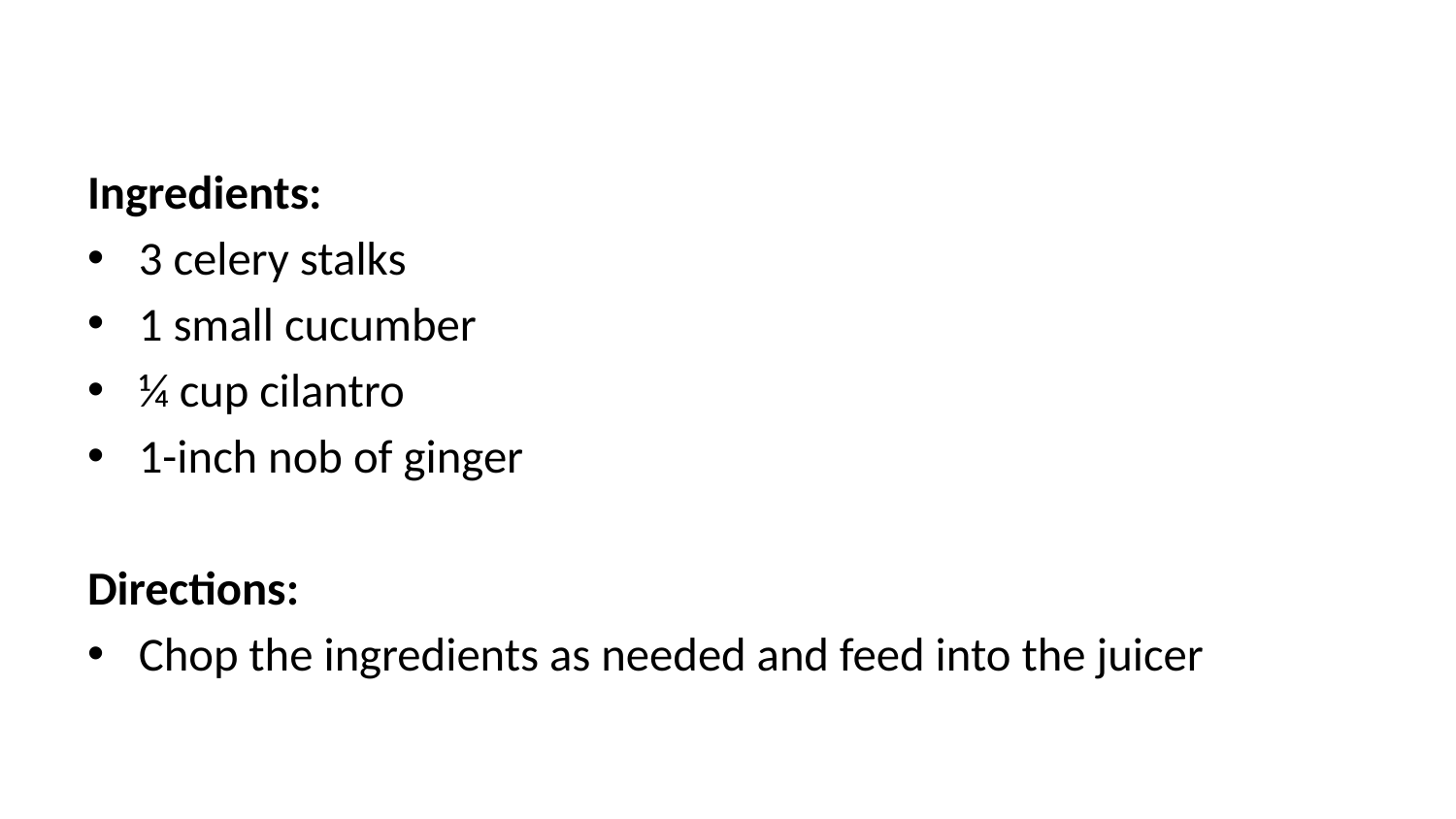

Ingredients:
3 celery stalks
1 small cucumber
¼ cup cilantro
1-inch nob of ginger

Directions:
Chop the ingredients as needed and feed into the juicer